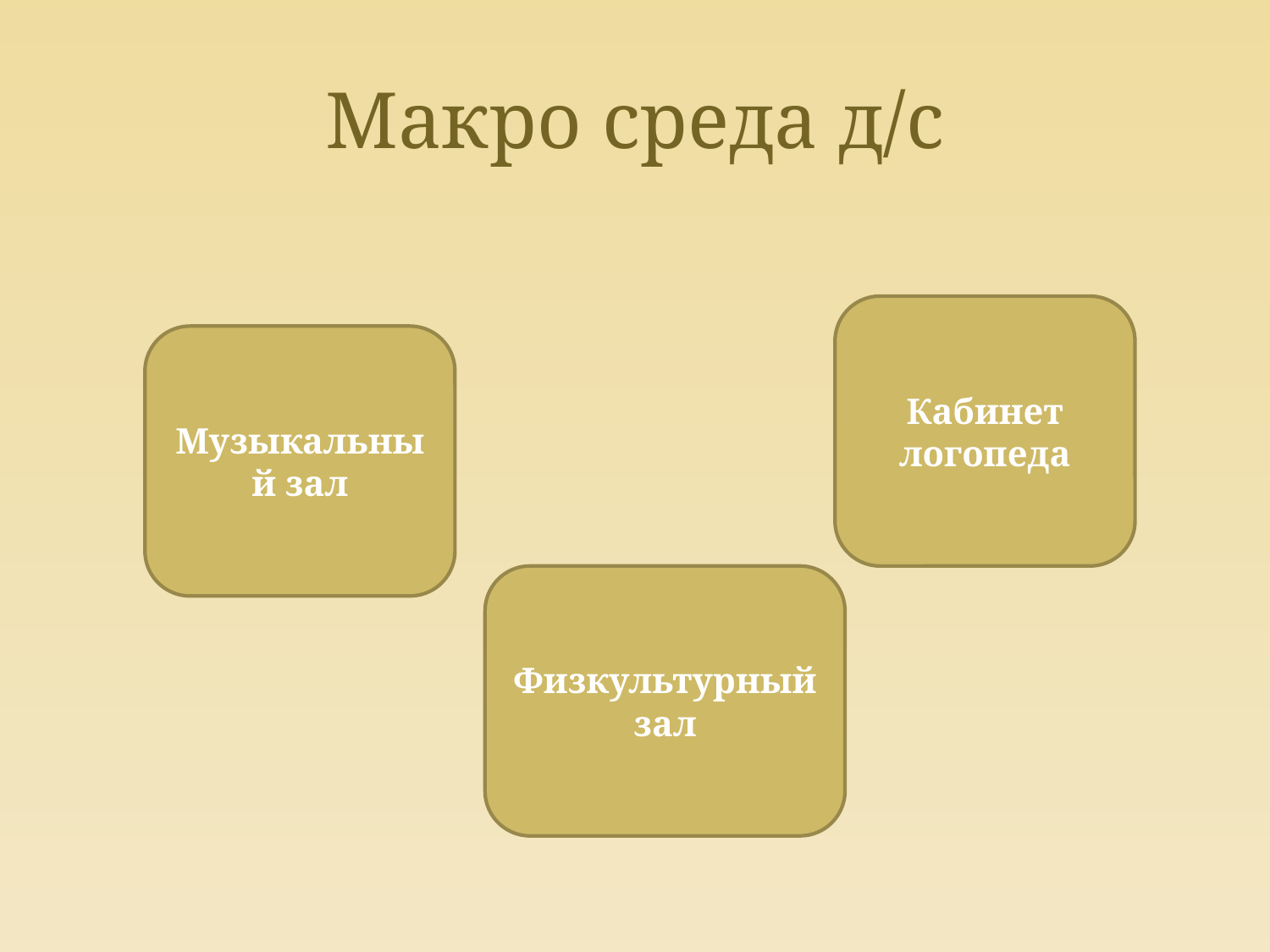

# Макро среда д/с
Кабинет логопеда
Музыкальный зал
Физкультурный зал